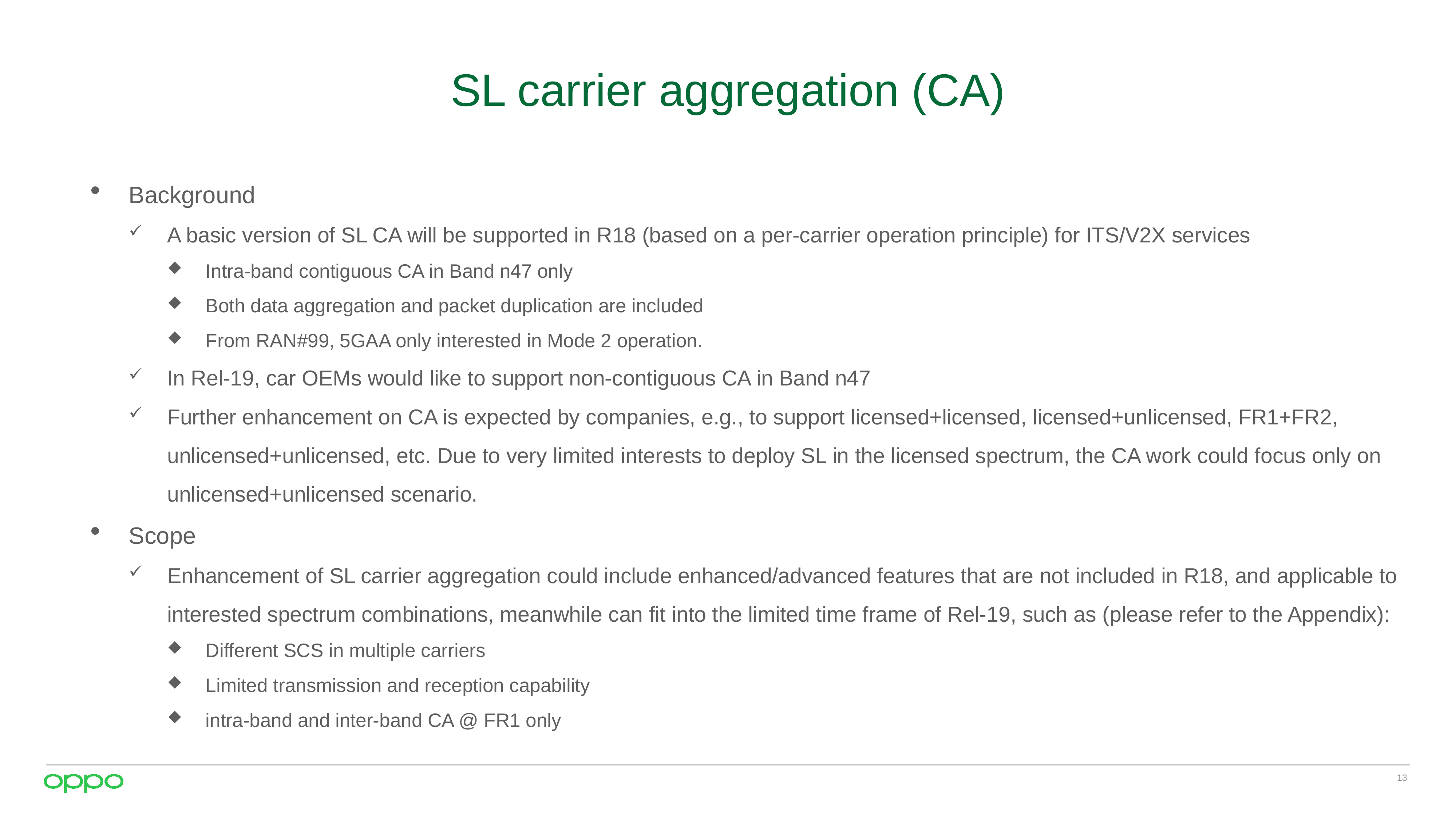

# SL carrier aggregation (CA)
Background
A basic version of SL CA will be supported in R18 (based on a per-carrier operation principle) for ITS/V2X services
Intra-band contiguous CA in Band n47 only
Both data aggregation and packet duplication are included
From RAN#99, 5GAA only interested in Mode 2 operation.
In Rel-19, car OEMs would like to support non-contiguous CA in Band n47
Further enhancement on CA is expected by companies, e.g., to support licensed+licensed, licensed+unlicensed, FR1+FR2, unlicensed+unlicensed, etc. Due to very limited interests to deploy SL in the licensed spectrum, the CA work could focus only on unlicensed+unlicensed scenario.
Scope
Enhancement of SL carrier aggregation could include enhanced/advanced features that are not included in R18, and applicable to interested spectrum combinations, meanwhile can fit into the limited time frame of Rel-19, such as (please refer to the Appendix):
Different SCS in multiple carriers
Limited transmission and reception capability
intra-band and inter-band CA @ FR1 only